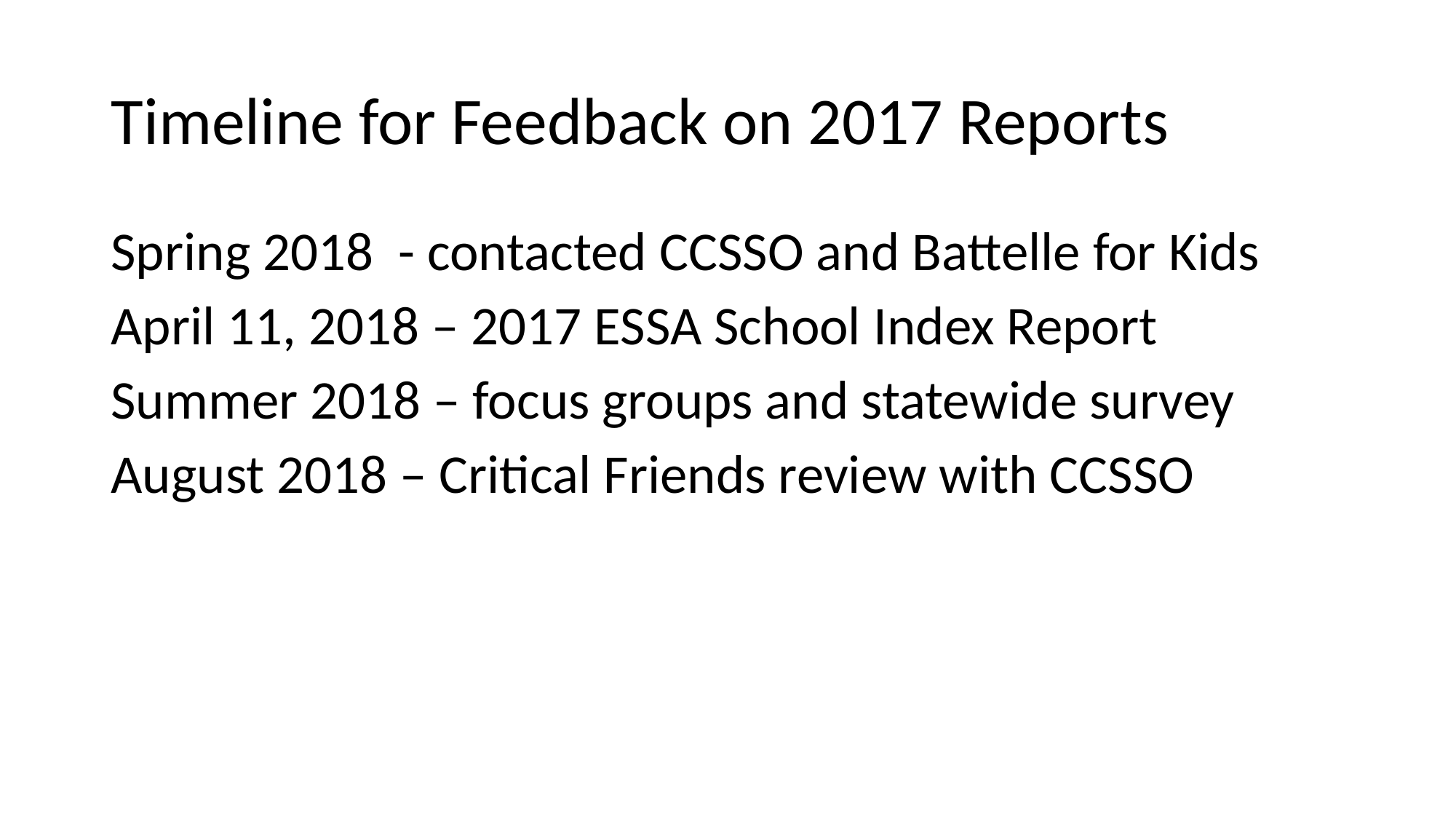

# Timeline for Feedback on 2017 Reports
Spring 2018  - contacted CCSSO and Battelle for Kids
April 11, 2018 – 2017 ESSA School Index Report
Summer 2018 – focus groups and statewide survey
August 2018 – Critical Friends review with CCSSO